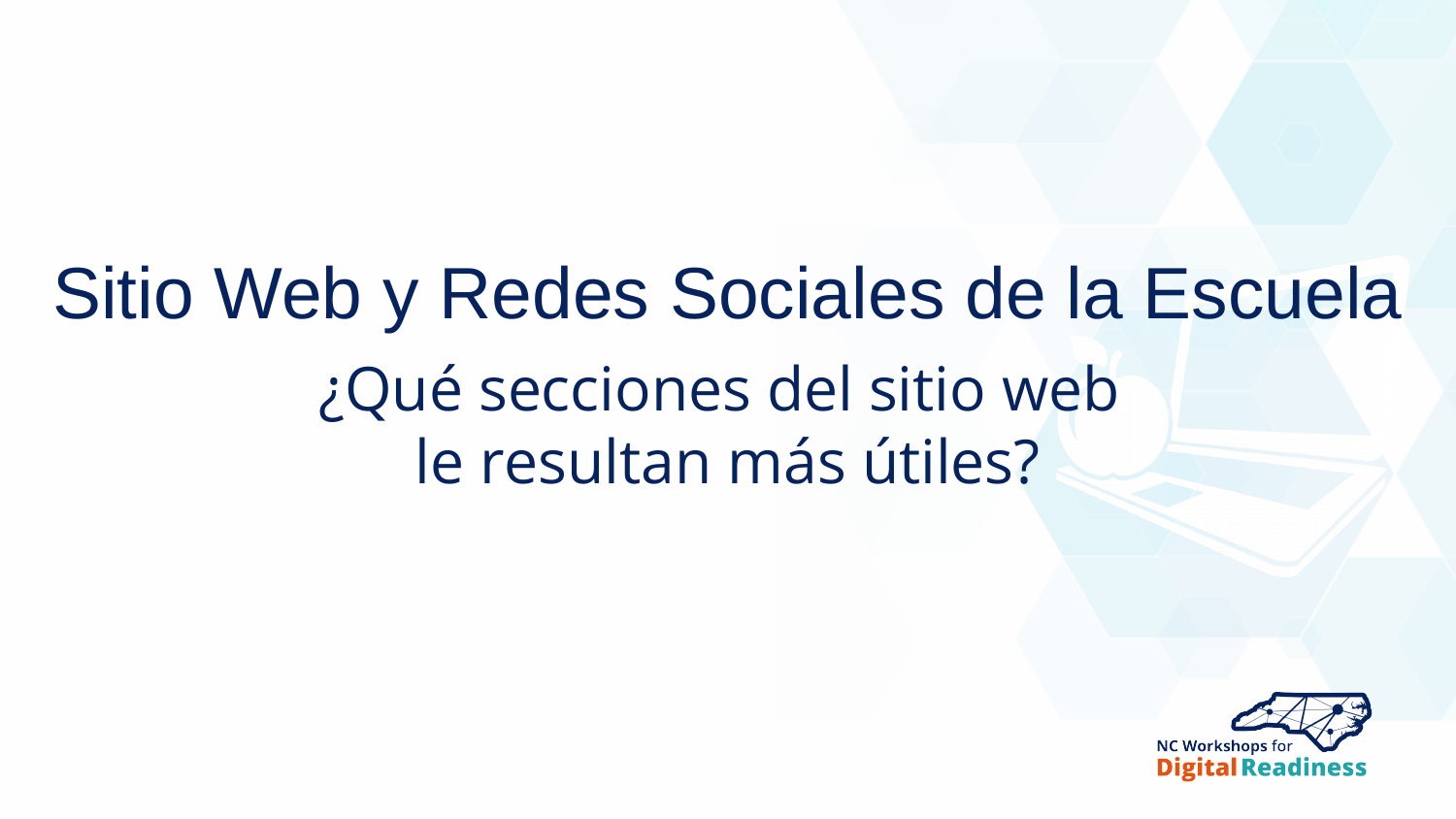

Sitio Web y Redes Sociales de la Escuela
¿Qué secciones del sitio web
le resultan más útiles?